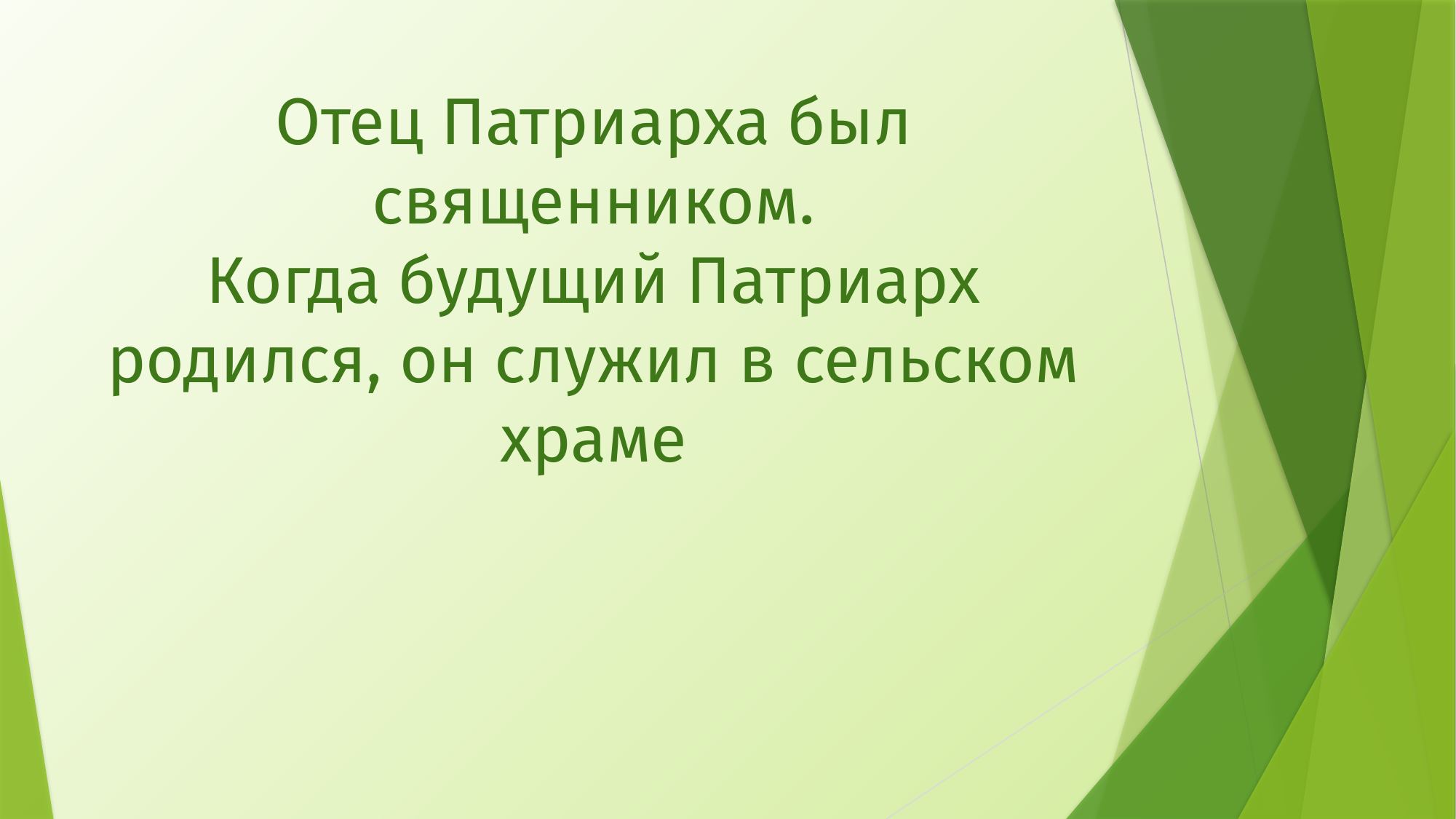

# Отец Патриарха был священником. Когда будущий Патриарх родился, он служил в сельском храме